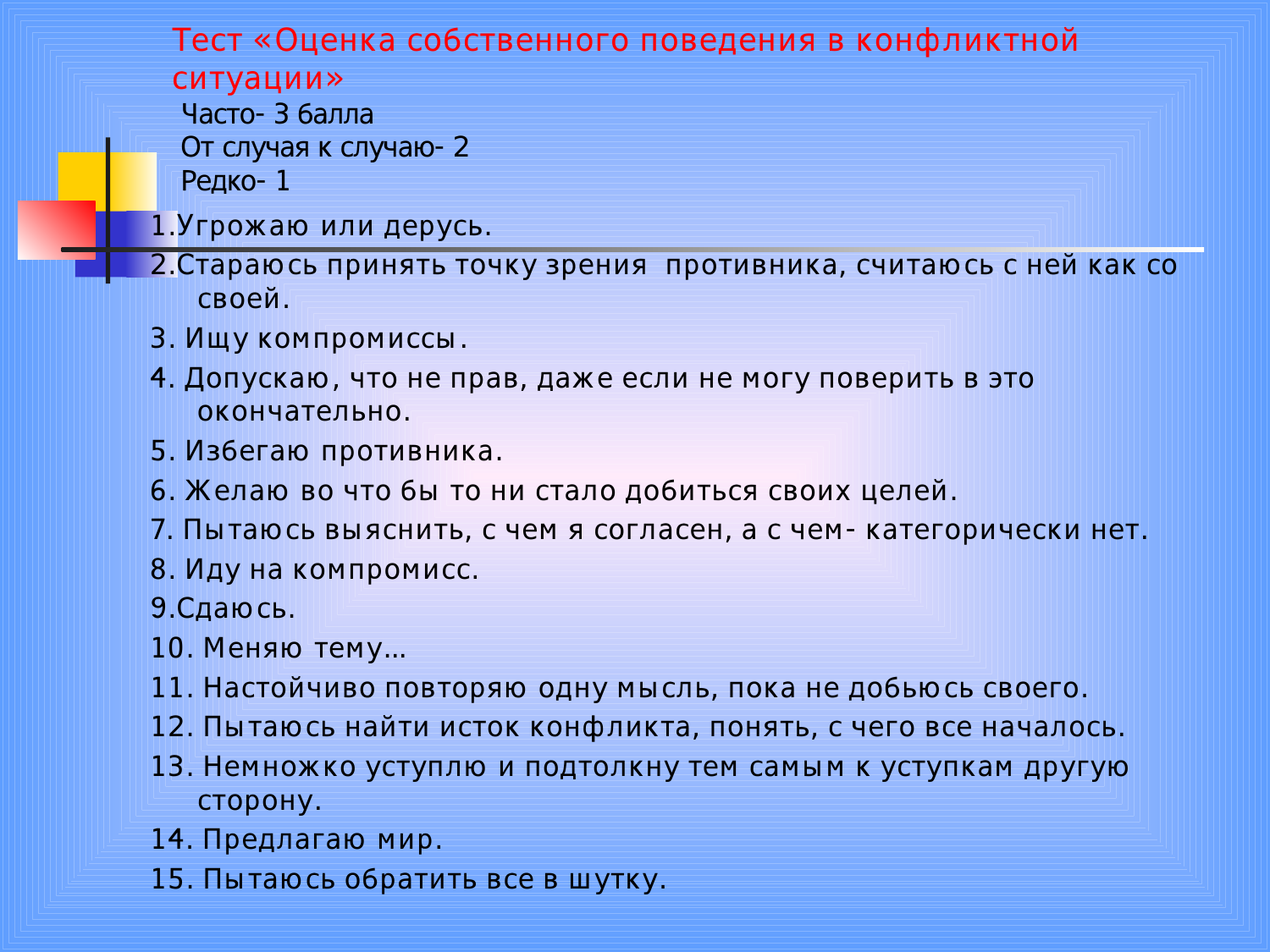

# Тест «Оценка собственного поведения в конфликтной ситуации» Часто- 3 балла От случая к случаю- 2 Редко- 1
1.Угрожаю или дерусь.
2.Стараюсь принять точку зрения  противника, считаюсь с ней как со своей.
3. Ищу компромиссы.
4. Допускаю, что не прав, даже если не могу поверить в это окончательно.
5. Избегаю противника.
6. Желаю во что бы то ни стало добиться своих целей.
7. Пытаюсь выяснить, с чем я согласен, а с чем- категорически нет.
8. Иду на компромисс.
9.Сдаюсь.
10. Меняю тему…
11. Настойчиво повторяю одну мысль, пока не добьюсь своего.
12. Пытаюсь найти исток конфликта, понять, с чего все началось.
13. Немножко уступлю и подтолкну тем самым к уступкам другую сторону.
14. Предлагаю мир.
15. Пытаюсь обратить все в шутку.